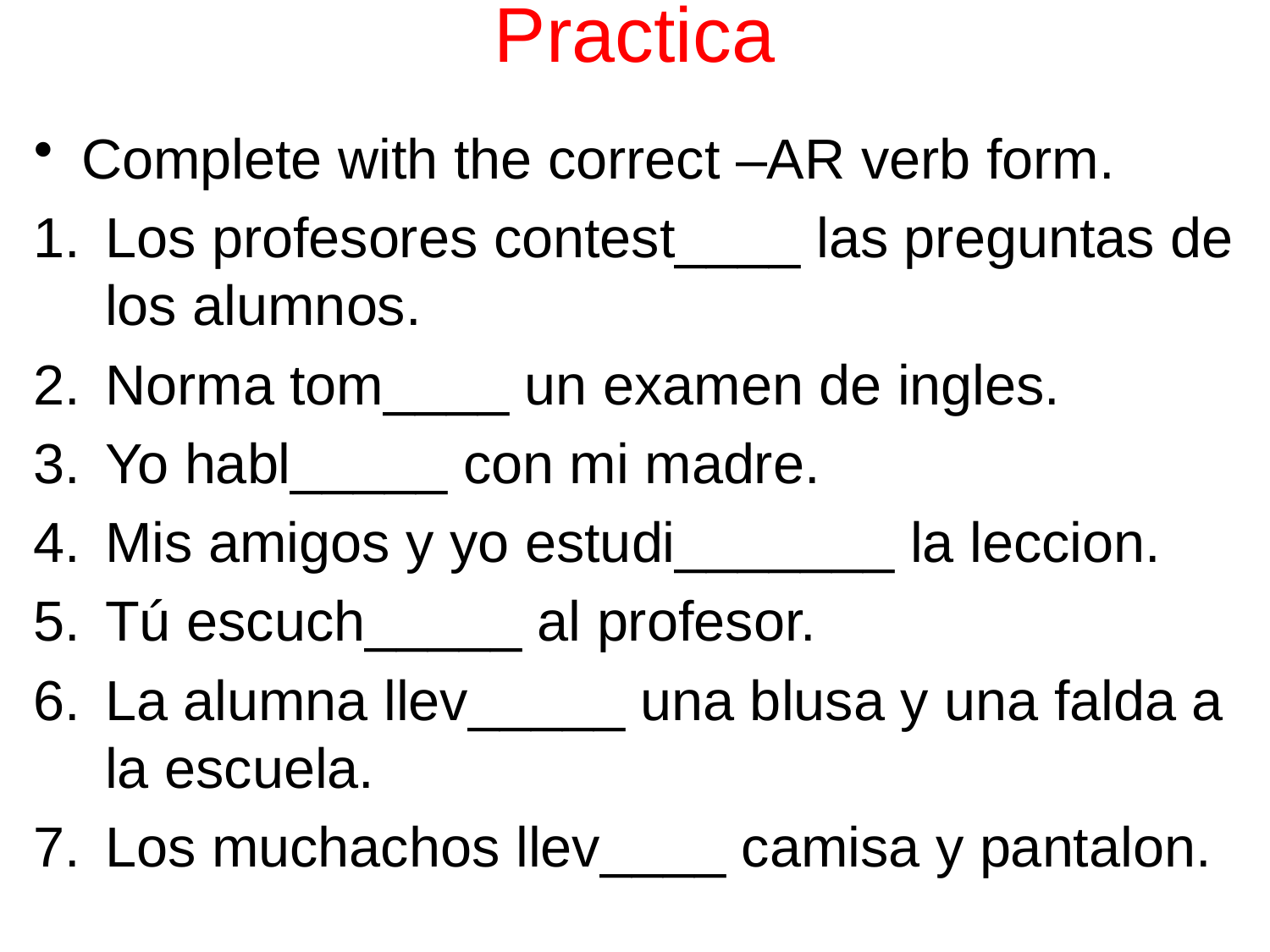

Practica
Complete with the correct –AR verb form.
Los profesores contest____ las preguntas de los alumnos.
Norma tom____ un examen de ingles.
Yo habl_____ con mi madre.
Mis amigos y yo estudi_______ la leccion.
Tú escuch_____ al profesor.
La alumna llev_____ una blusa y una falda a la escuela.
Los muchachos llev____ camisa y pantalon.